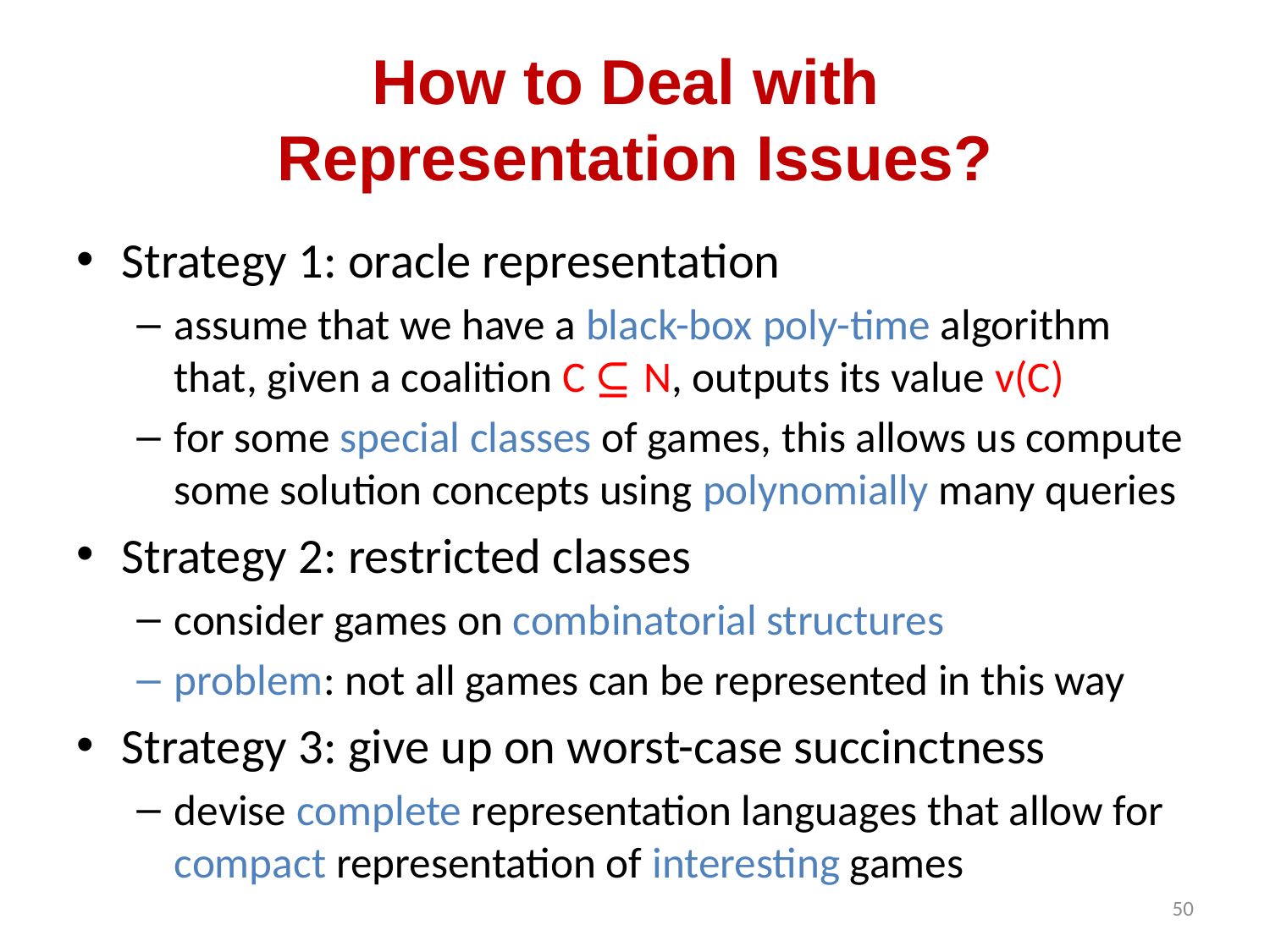

# How to Deal with Representation Issues?
Strategy 1: oracle representation
assume that we have a black-box poly-time algorithm that, given a coalition C ⊆ N, outputs its value v(C)
for some special classes of games, this allows us compute some solution concepts using polynomially many queries
Strategy 2: restricted classes
consider games on combinatorial structures
problem: not all games can be represented in this way
Strategy 3: give up on worst-case succinctness
devise complete representation languages that allow for compact representation of interesting games
50